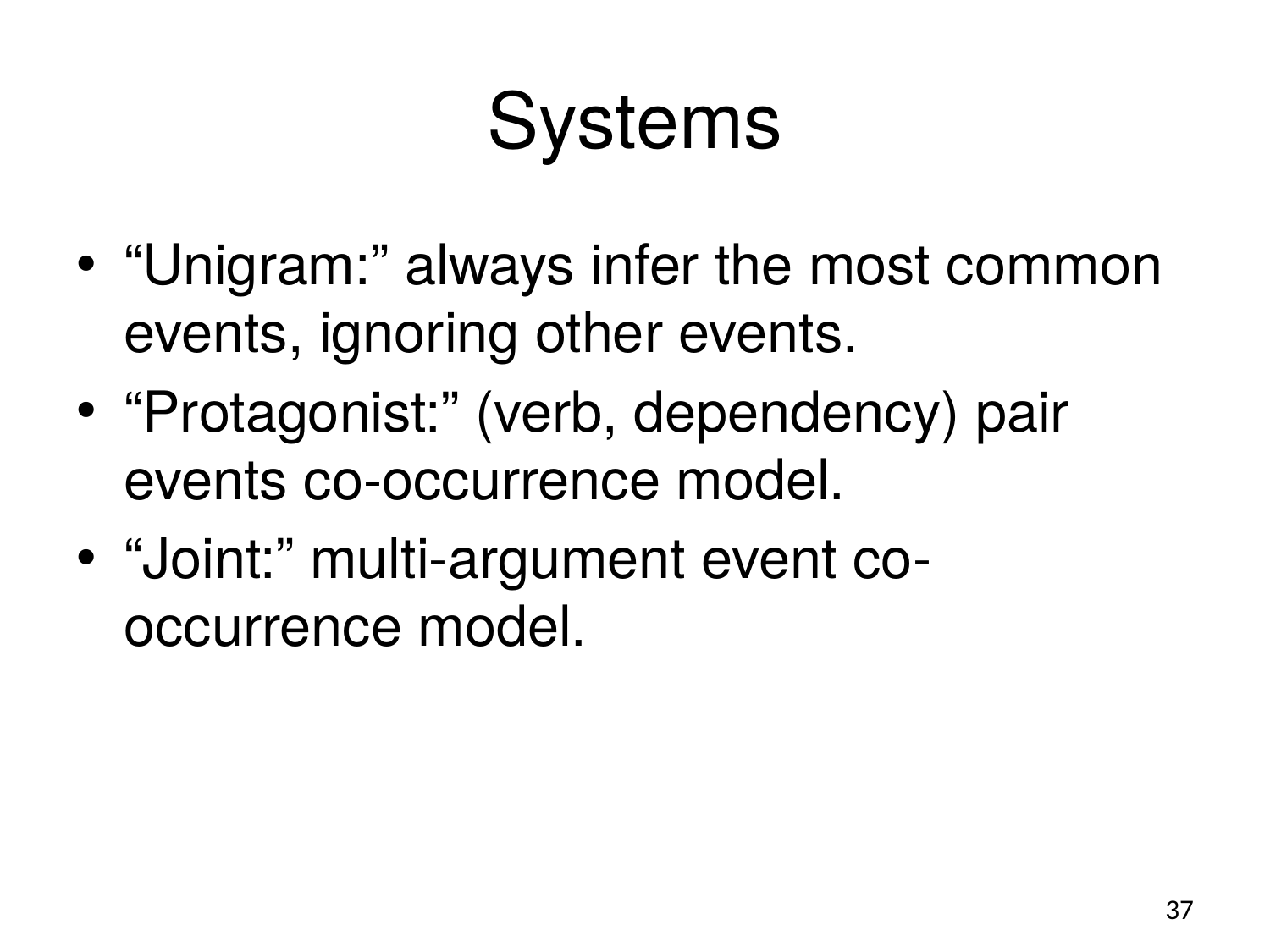

# Systems
“Unigram:” always infer the most common events, ignoring other events.
“Protagonist:” (verb, dependency) pair events co-occurrence model.
“Joint:” multi-argument event co-occurrence model.
37